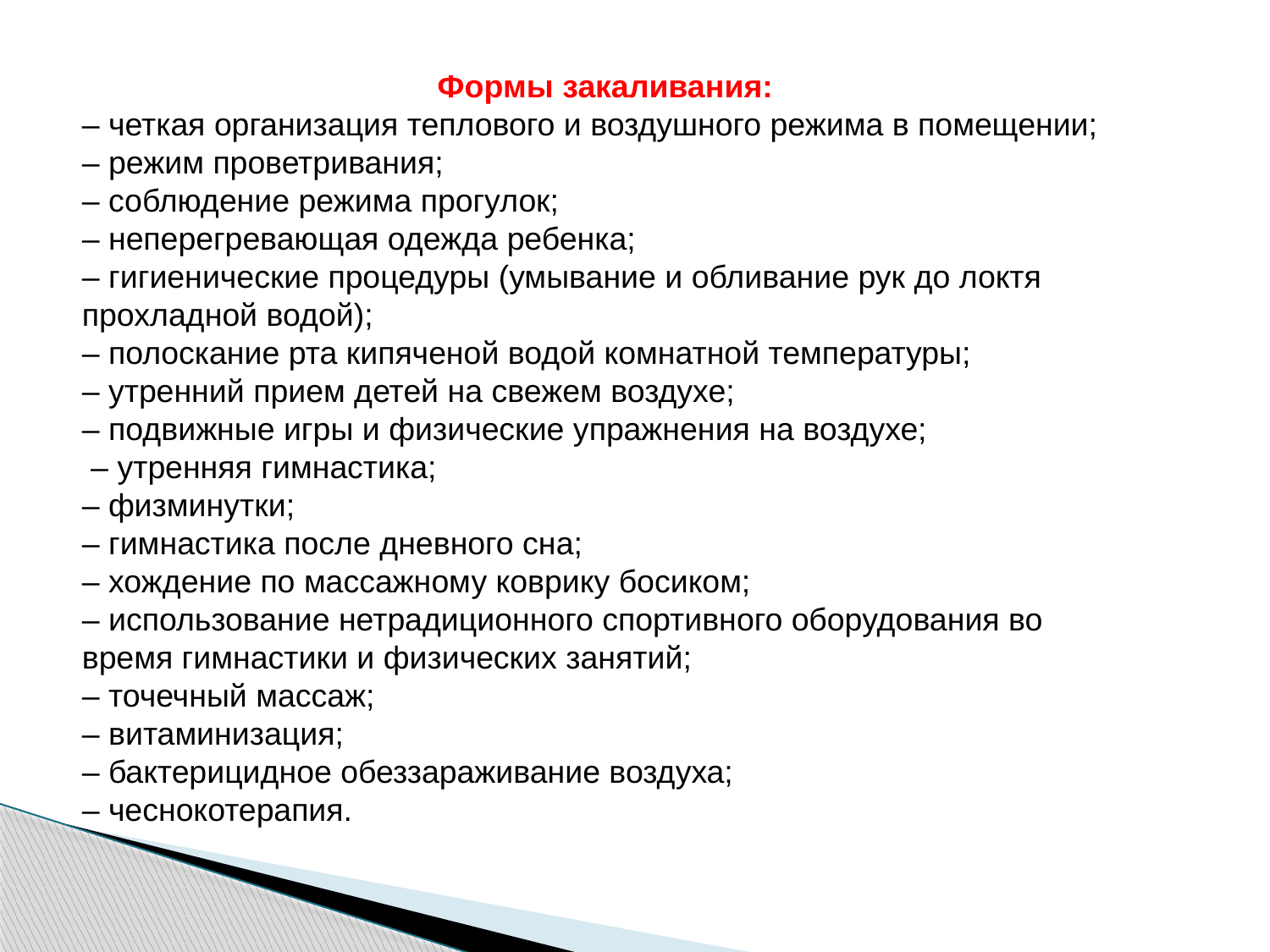

Формы закаливания:
– четкая организация теплового и воздушного режима в помещении;
– режим проветривания;
– соблюдение режима прогулок; 
– неперегревающая одежда ребенка;
– гигиенические процедуры (умывание и обливание рук до локтя прохладной водой);
– полоскание рта кипяченой водой комнатной температуры;
– утренний прием детей на свежем воздухе;
– подвижные игры и физические упражнения на воздухе;
 – утренняя гимнастика;
– физминутки;
– гимнастика после дневного сна;
– хождение по массажному коврику босиком;
– использование нетрадиционного спортивного оборудования во время гимнастики и физических занятий;
– точечный массаж;
– витаминизация;
– бактерицидное обеззараживание воздуха;
– чеснокотерапия.